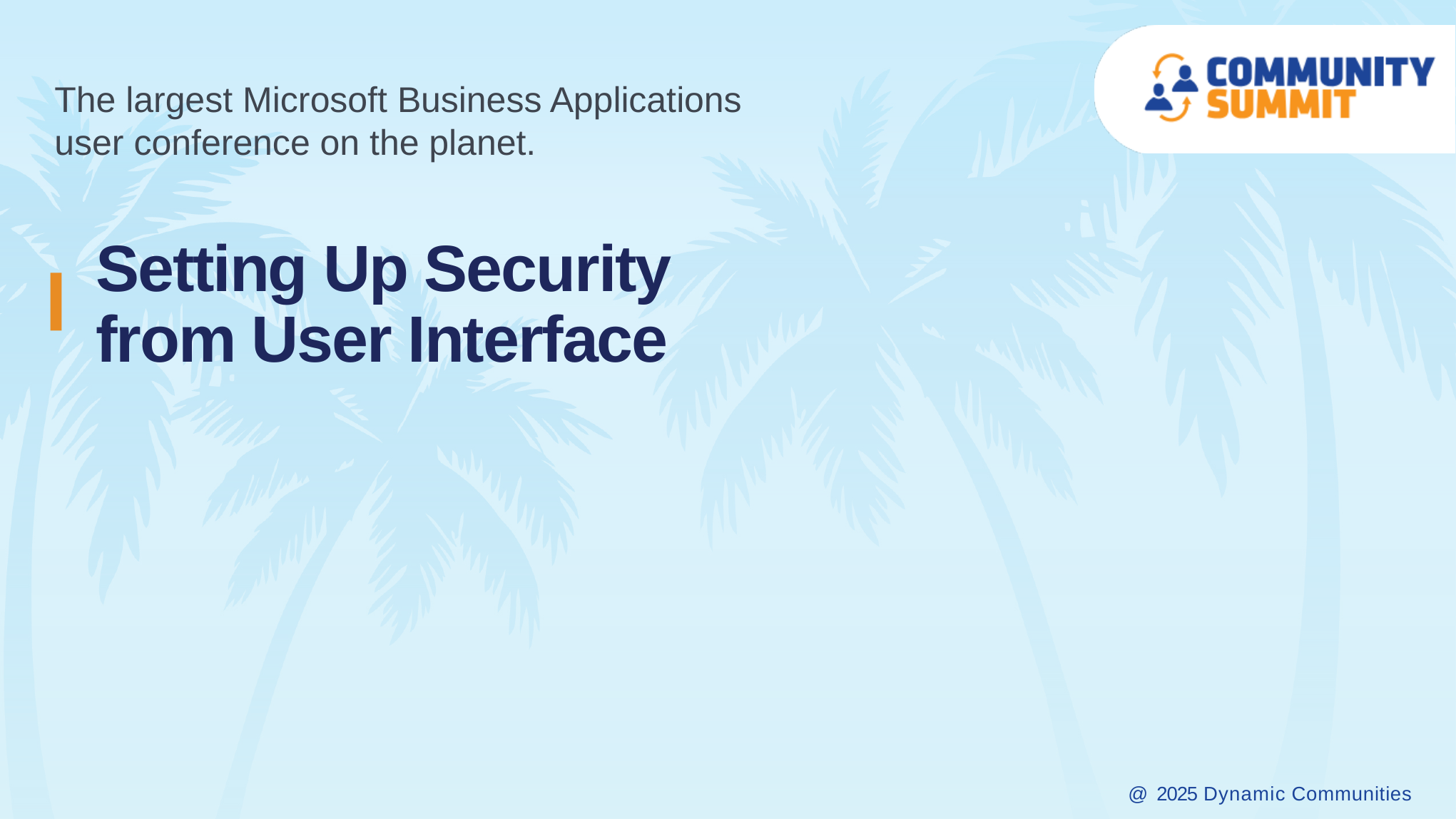

# Setting Up Security from User Interface